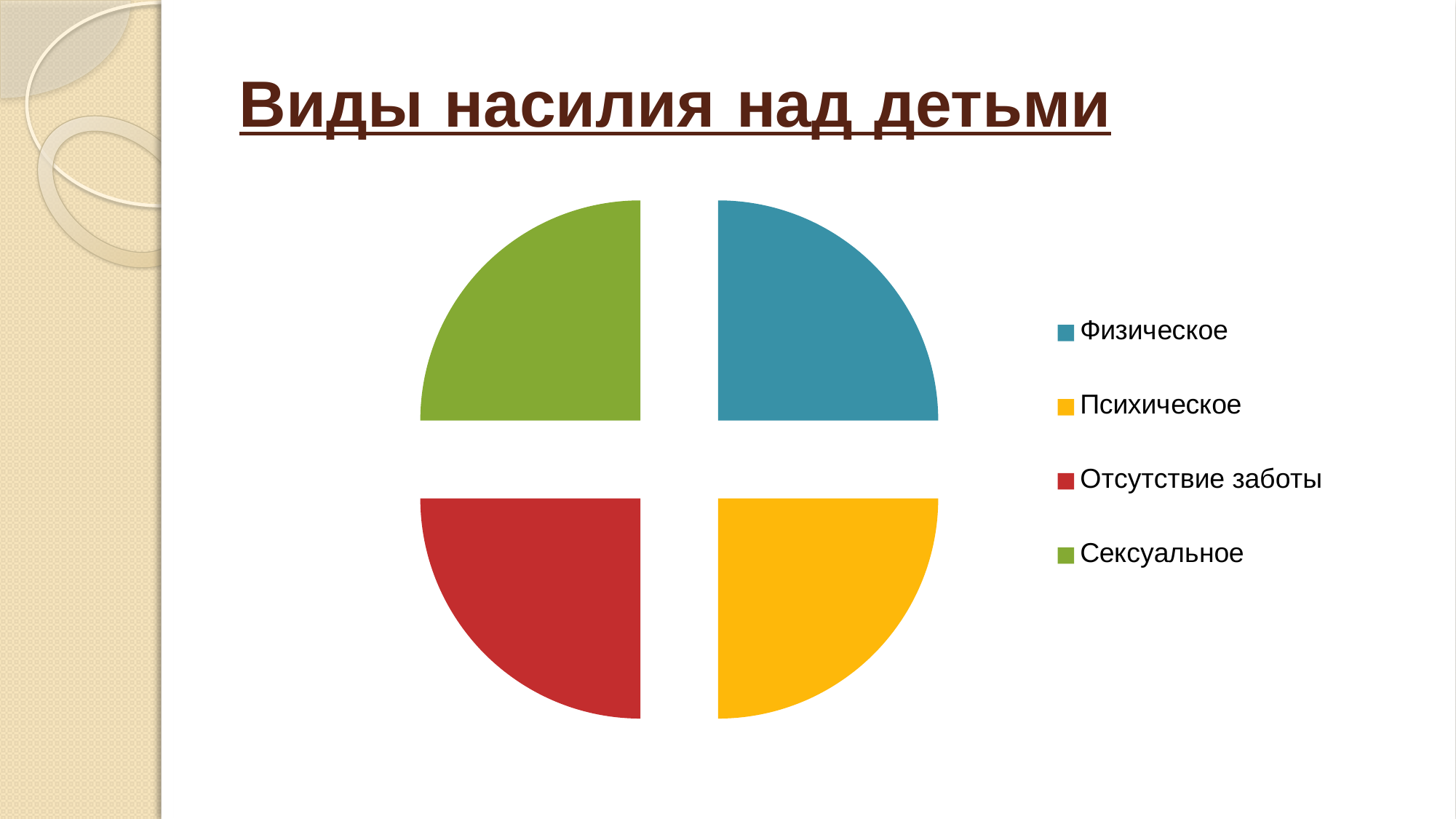

# Виды насилия над детьми

### Chart

| Category | Виды насилия над детьми |
|---|---|
| Физическое | 0.25 |
| Психическое | 0.25 |
| Отсутствие заботы | 0.25 |
| Сексуальное | 0.25 |